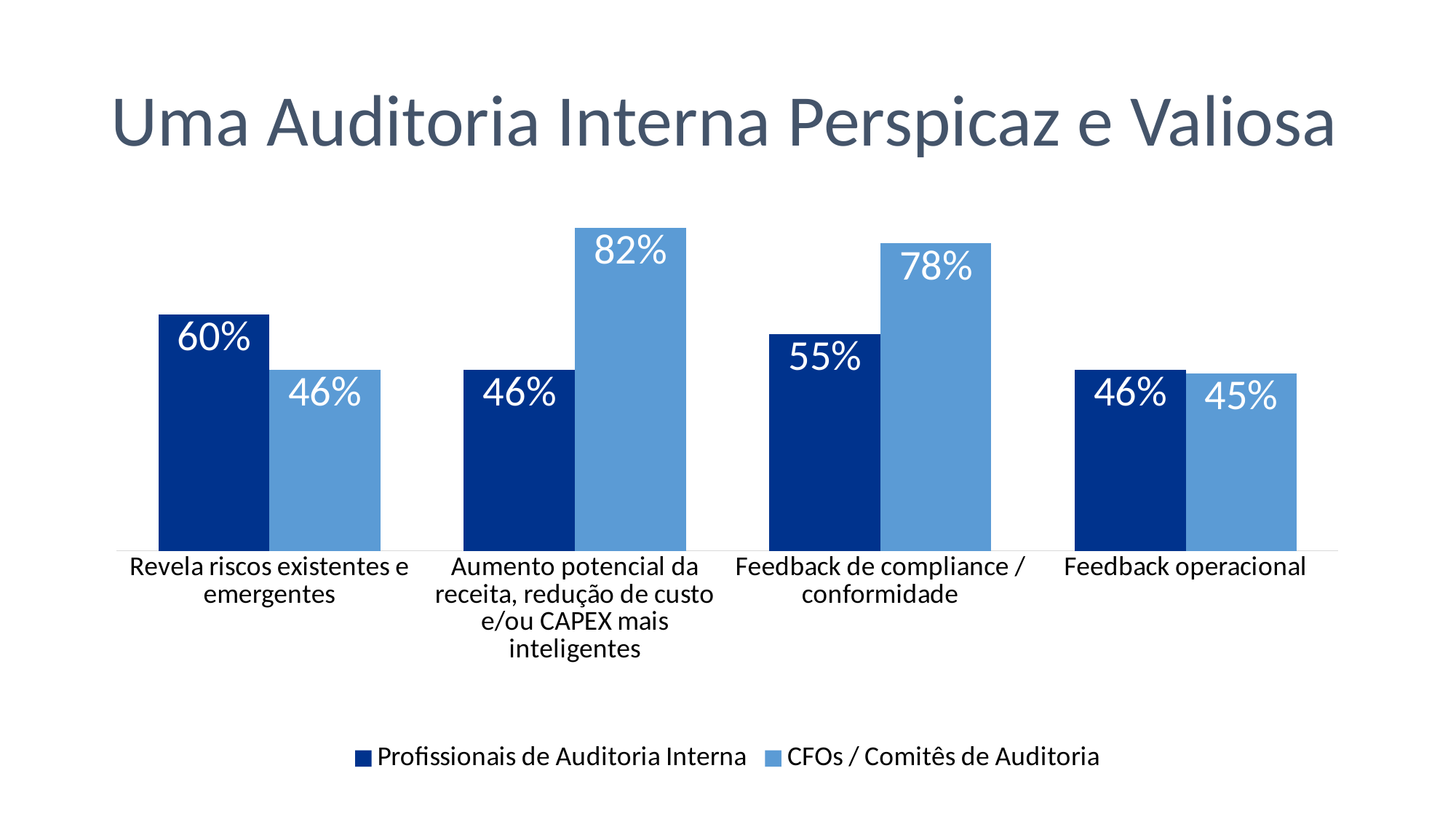

# Uma Auditoria Interna Perspicaz e Valiosa

### Chart

| Category | Profissionais de Auditoria Interna | CFOs / Comitês de Auditoria |
|---|---|---|
| Revela riscos existentes e emergentes | 0.6 | 0.46 |
| Aumento potencial da receita, redução de custo e/ou CAPEX mais inteligentes | 0.46 | 0.82 |
| Feedback de compliance / conformidade | 0.55 | 0.78 |
| Feedback operacional | 0.46 | 0.45 |